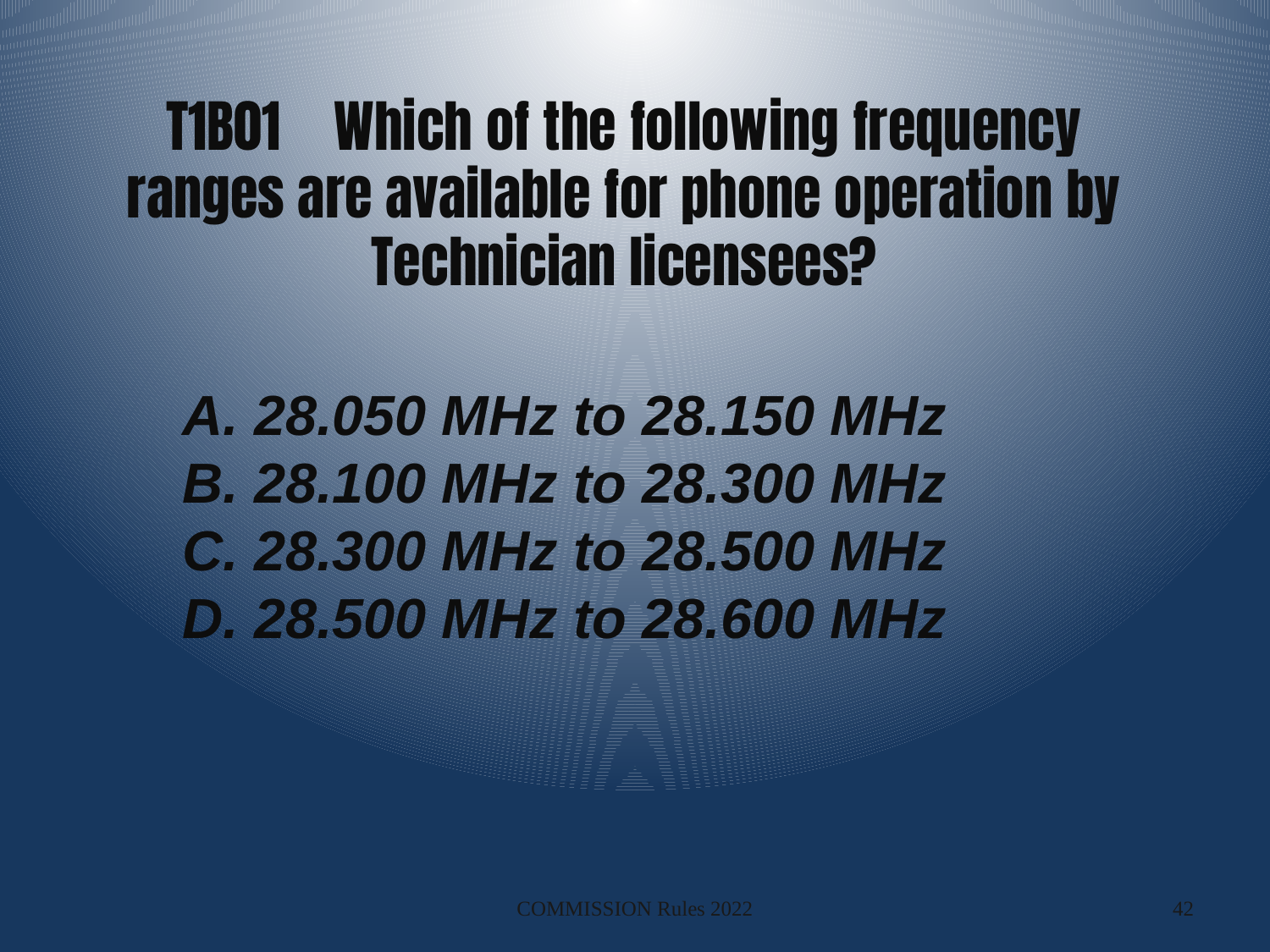

# T1B01    Which of the following frequency ranges are available for phone operation by Technician licensees?
A. 28.050 MHz to 28.150 MHz
B. 28.100 MHz to 28.300 MHz
C. 28.300 MHz to 28.500 MHz
D. 28.500 MHz to 28.600 MHz
COMMISSION Rules 2022
42